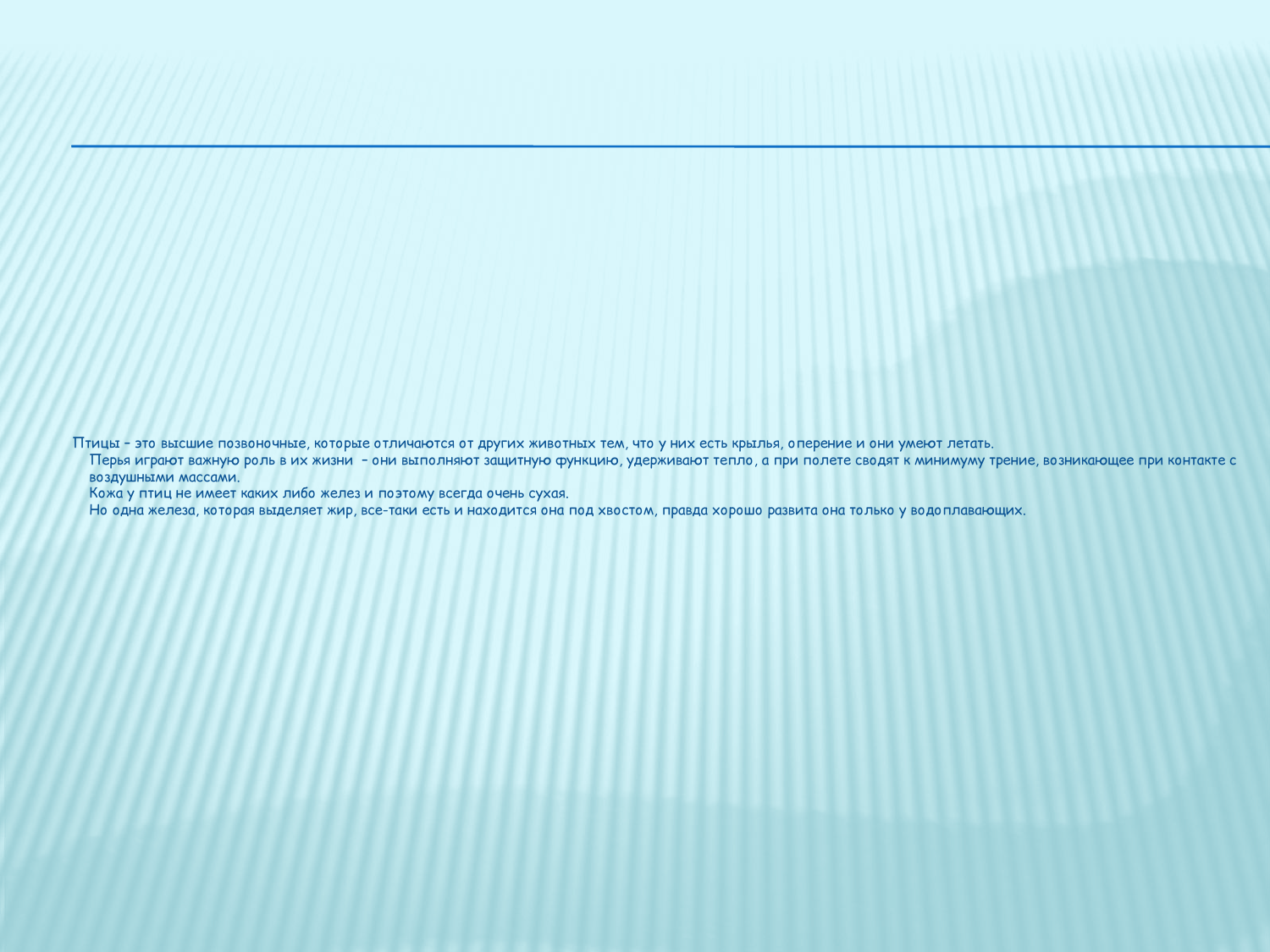

# Птицы – это высшие позвоночные, которые отличаются от других животных тем, что у них есть крылья, оперение и они умеют летать. Перья играют важную роль в их жизни  – они выполняют защитную функцию, удерживают тепло, а при полете сводят к минимуму трение, возникающее при контакте с воздушными массами. Кожа у птиц не имеет каких либо желез и поэтому всегда очень сухая. Но одна железа, которая выделяет жир, все-таки есть и находится она под хвостом, правда хорошо развита она только у водоплавающих.